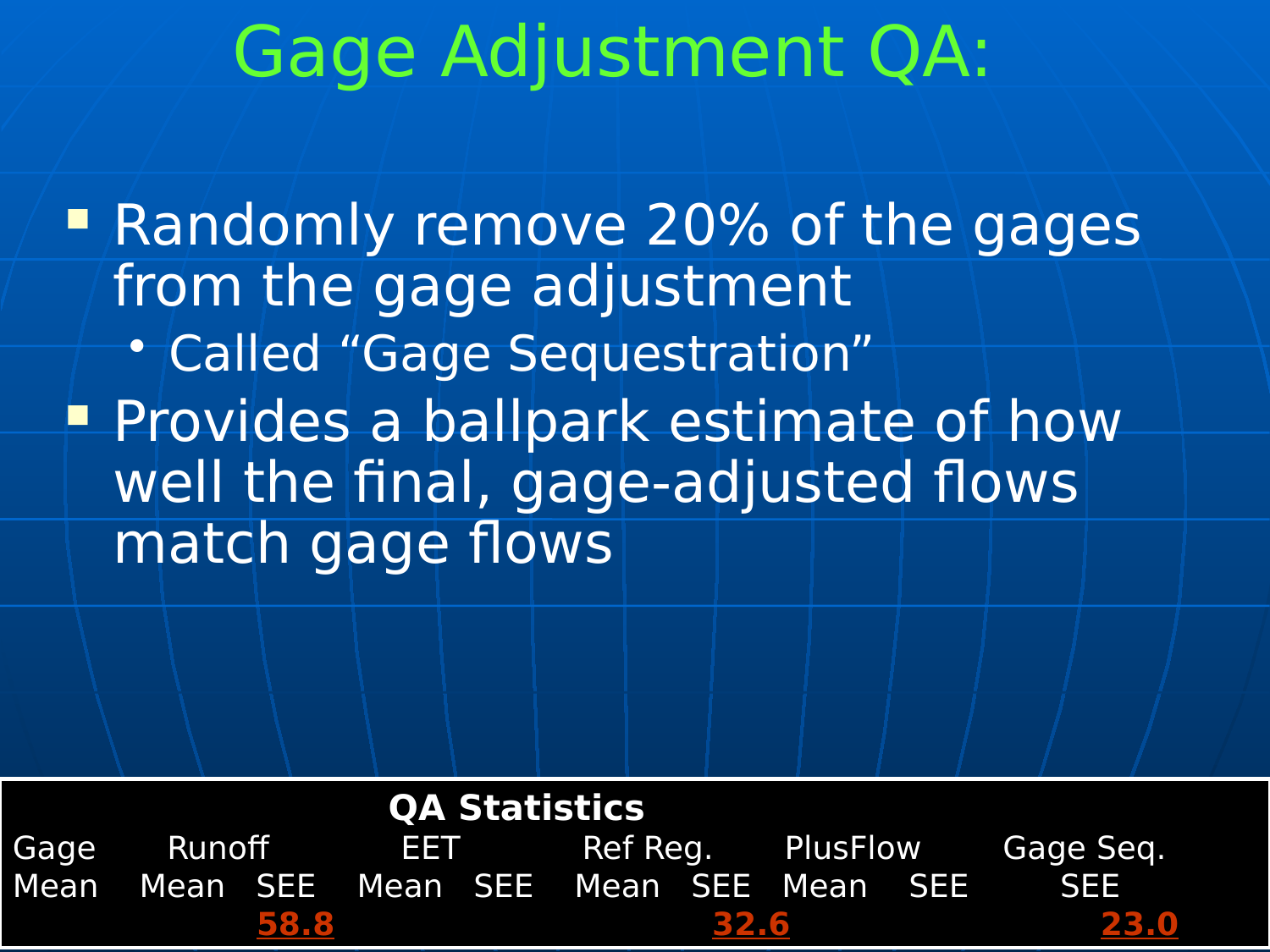

Gage Adjustment QA:
Randomly remove 20% of the gages from the gage adjustment
Called “Gage Sequestration”
Provides a ballpark estimate of how well the final, gage-adjusted flows match gage flows
                                     QA Statistics
Gage       Runoff             EET            Ref Reg.       PlusFlow        Gage Seq.
Mean    Mean   SEE    Mean   SEE    Mean   SEE   Mean    SEE         SEE
2.36     2.17   58.8   2.17   58.8   2.37    32.6   2.37   32.6        23.0
15